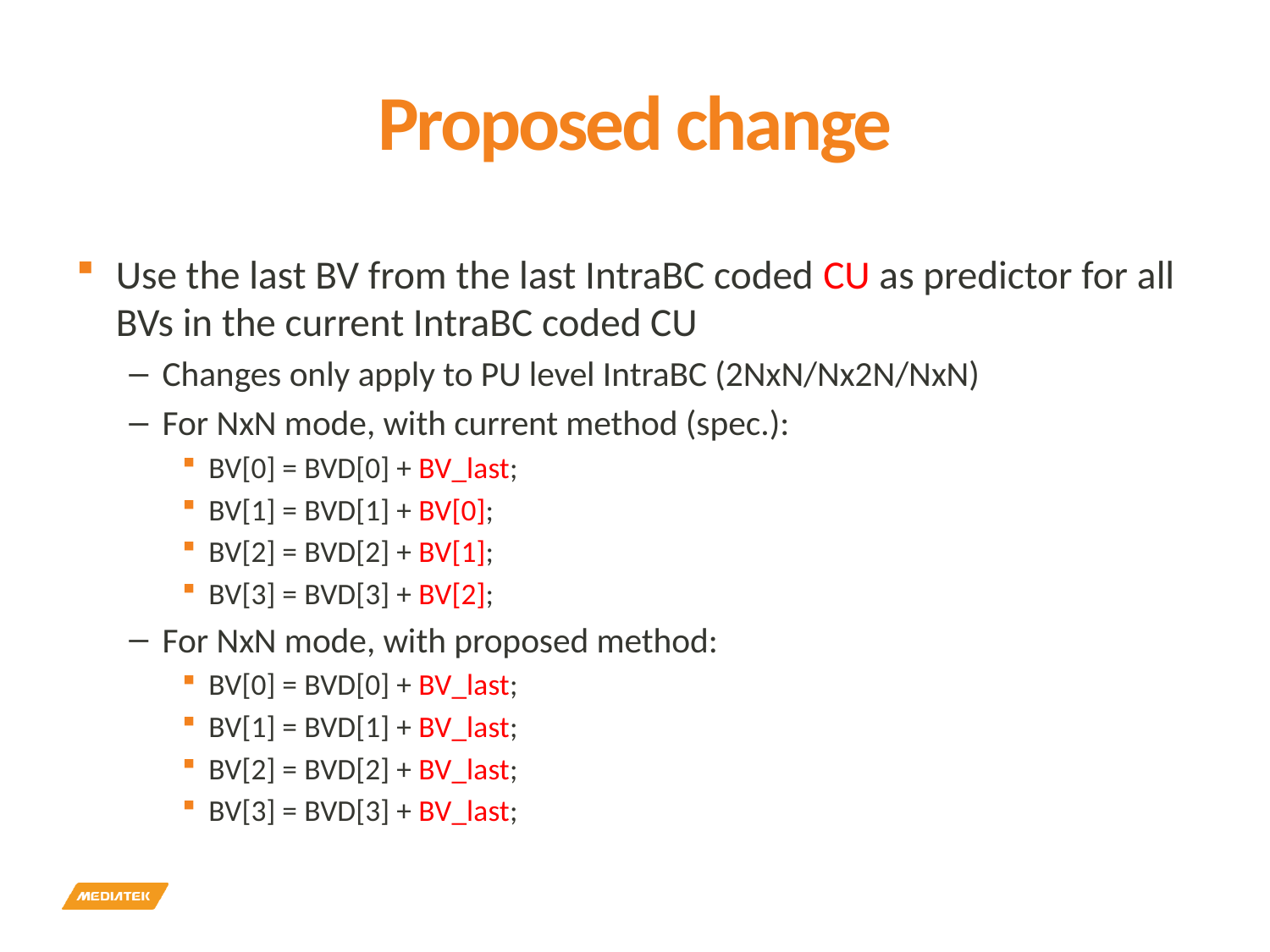

# Proposed change
Use the last BV from the last IntraBC coded CU as predictor for all BVs in the current IntraBC coded CU
Changes only apply to PU level IntraBC (2NxN/Nx2N/NxN)
For NxN mode, with current method (spec.):
BV[0] = BVD[0] + BV_last;
BV[1] = BVD[1] + BV[0];
BV[2] = BVD[2] + BV[1];
BV[3] = BVD[3] + BV[2];
For NxN mode, with proposed method:
BV[0] = BVD[0] + BV_last;
BV[1] = BVD[1] + BV_last;
BV[2] = BVD[2] + BV_last;
BV[3] = BVD[3] + BV_last;